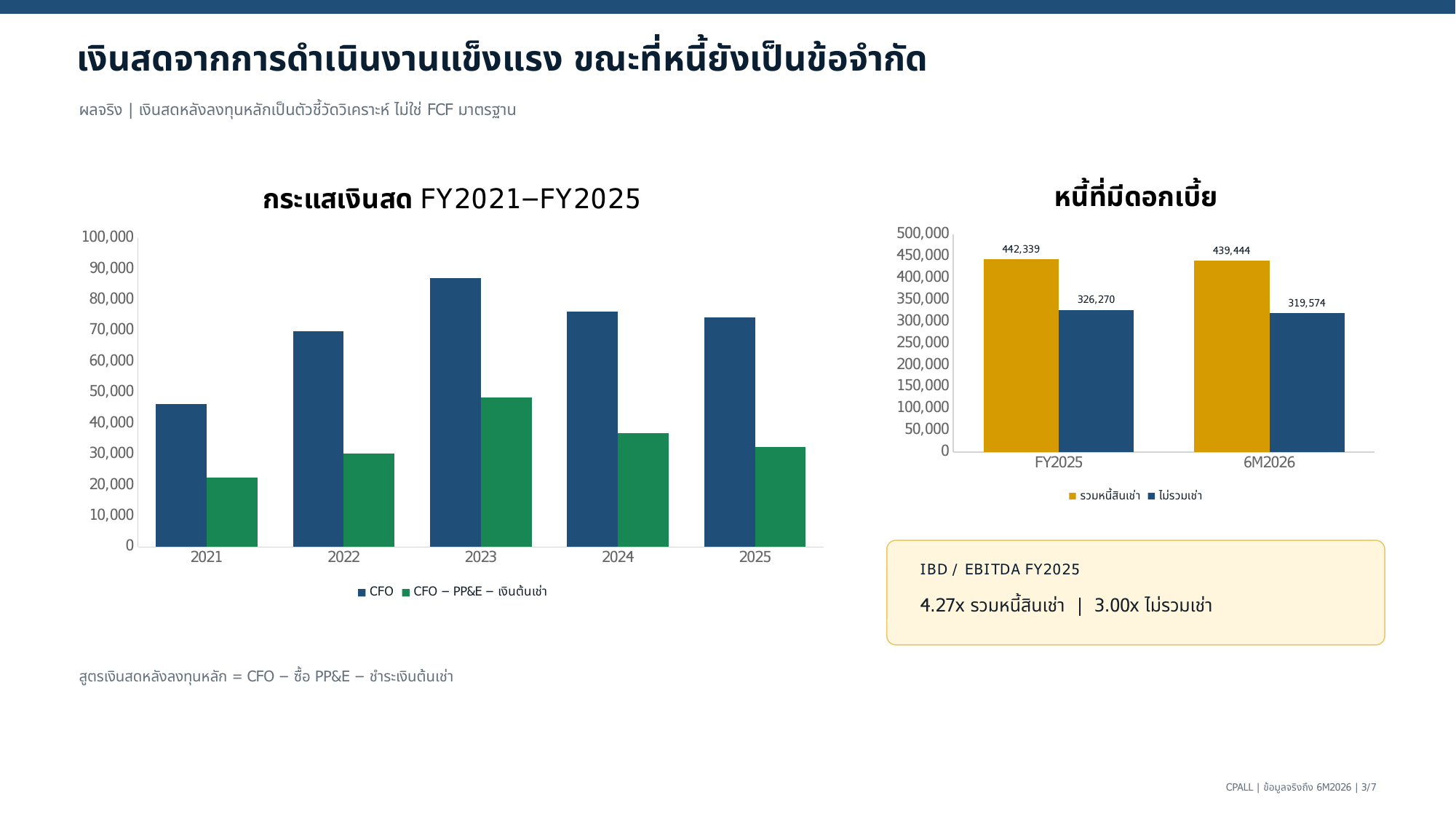

เงินสดจากการดำเนินงานแข็งแรง ขณะที่หนี้ยังเป็นข้อจำกัด
ผลจริง | เงินสดหลังลงทุนหลักเป็นตัวชี้วัดวิเคราะห์ ไม่ใช่ FCF มาตรฐาน

### Chart: กระแสเงินสด FY2021–FY2025

| Category |  |  |
|---|---|---|
| 2021 | 46319.0 | 22394.0 |
| 2022 | 69873.0 | 30322.0 |
| 2023 | 87172.0 | 48349.0 |
| 2024 | 76169.0 | 36781.0 |
| 2025 | 74255.0 | 32467.0 |

### Chart: หนี้ที่มีดอกเบี้ย

| Category |  |  |
|---|---|---|
| FY2025 | 442339.0 | 326270.0 |
| 6M2026 | 439444.0 | 319574.0 |
IBD / EBITDA FY2025
4.27x รวมหนี้สินเช่า  |  3.00x ไม่รวมเช่า
สูตรเงินสดหลังลงทุนหลัก = CFO − ซื้อ PP&E − ชำระเงินต้นเช่า
CPALL | ข้อมูลจริงถึง 6M2026 | 3/7